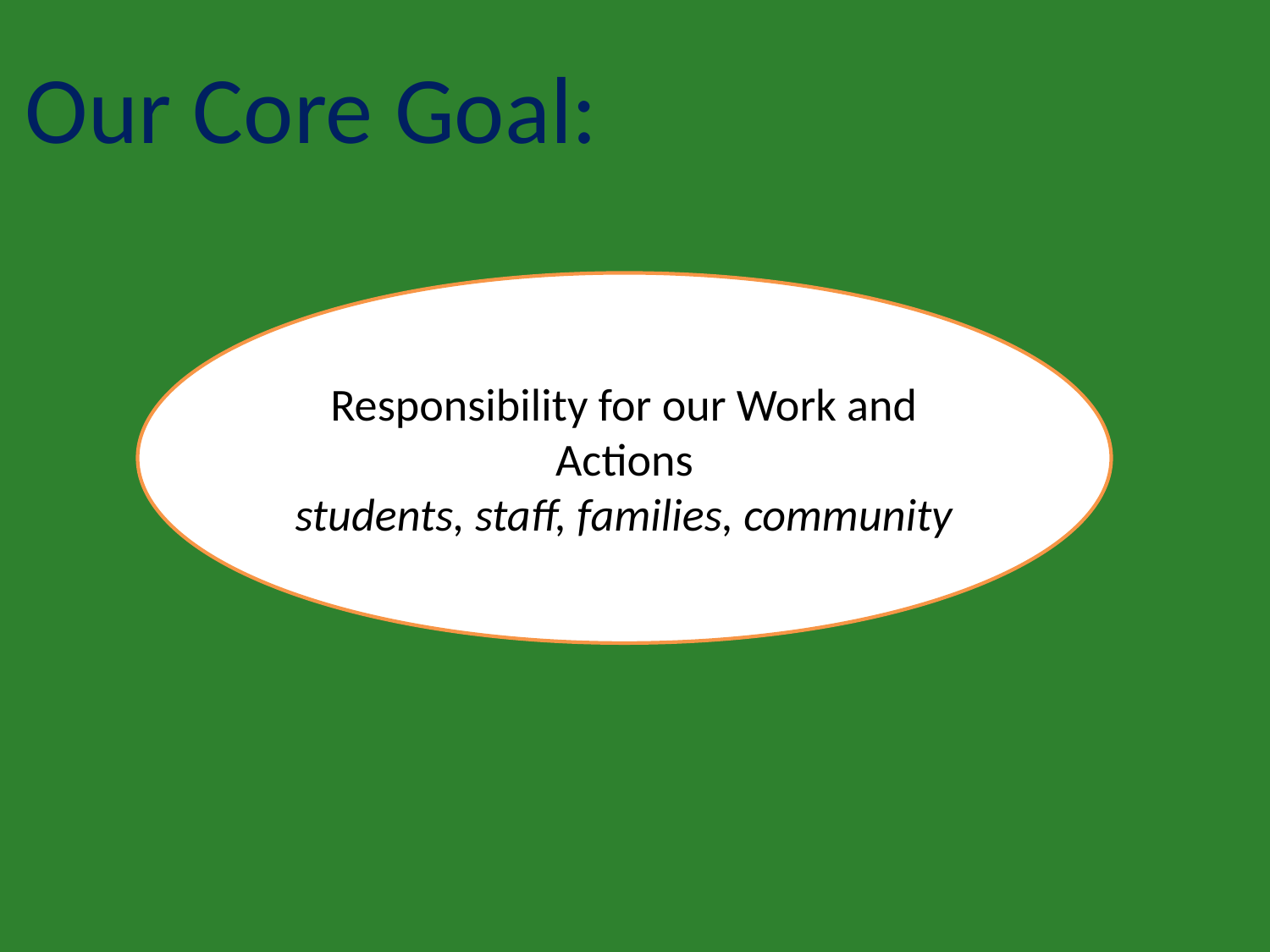

Our Core Goal:
Responsibility for our Work and Actions
students, staff, families, community